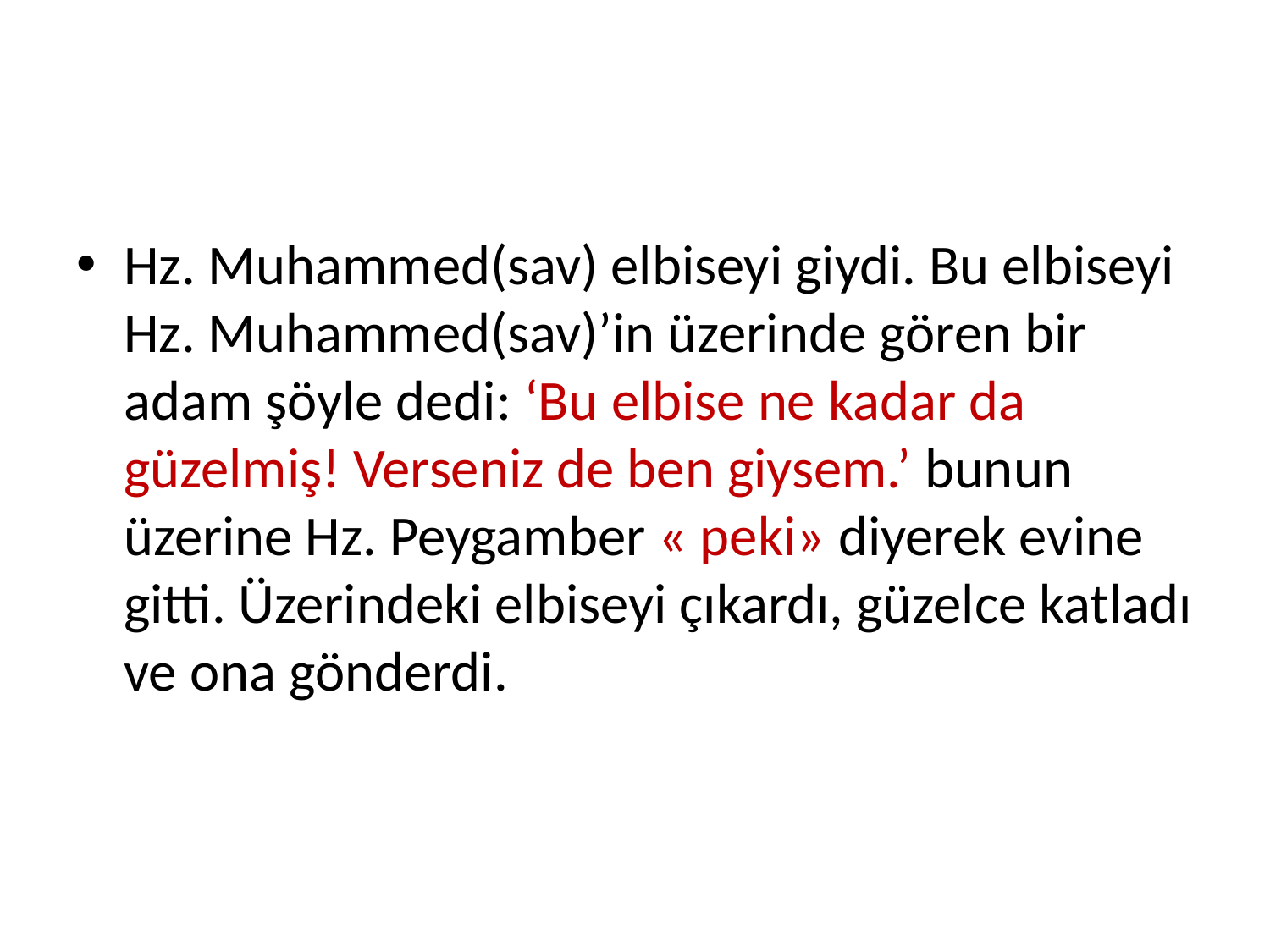

Hz. Muhammed(sav) elbiseyi giydi. Bu elbiseyi Hz. Muhammed(sav)’in üzerinde gören bir adam şöyle dedi: ‘Bu elbise ne kadar da güzelmiş! Verseniz de ben giysem.’ bunun üzerine Hz. Peygamber « peki» diyerek evine gitti. Üzerindeki elbiseyi çıkardı, güzelce katladı ve ona gönderdi.